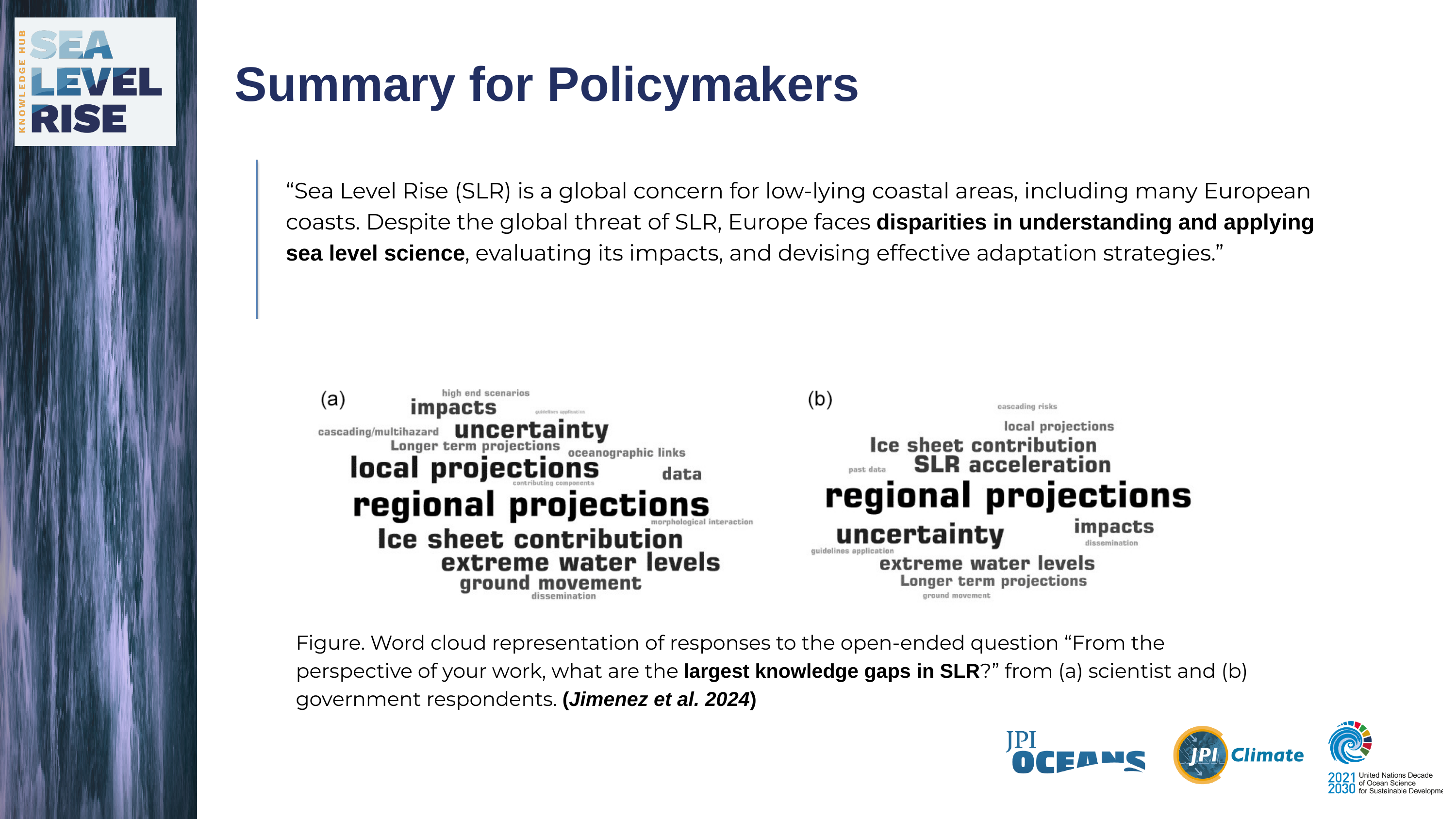

Summary for Policymakers

“Sea Level Rise (SLR) is a global concern for low-lying coastal areas, including many European coasts. Despite the global threat of SLR, Europe faces disparities in understanding and applying sea level science, evaluating its impacts, and devising effective adaptation strategies.”

Figure. Word cloud representation of responses to the open-ended question “From the perspective of your work, what are the largest knowledge gaps in SLR?” from (a) scientist and (b) government respondents. (Jimenez et al. 2024)